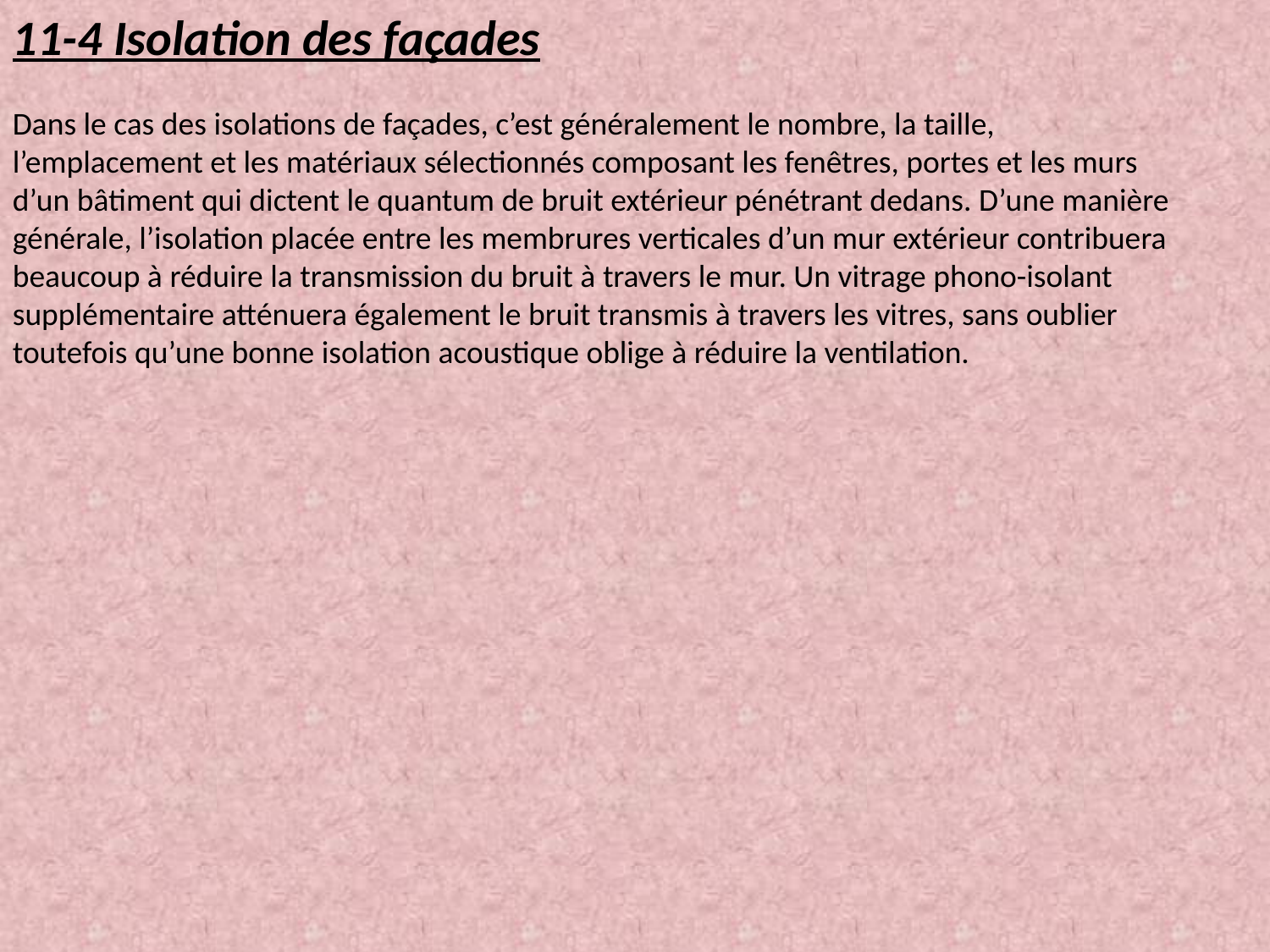

11-4 Isolation des façades

Dans le cas des isolations de façades, c’est généralement le nombre, la taille,
l’emplacement et les matériaux sélectionnés composant les fenêtres, portes et les murs
d’un bâtiment qui dictent le quantum de bruit extérieur pénétrant dedans. D’une manière
générale, l’isolation placée entre les membrures verticales d’un mur extérieur contribuera
beaucoup à réduire la transmission du bruit à travers le mur. Un vitrage phono-isolant
supplémentaire atténuera également le bruit transmis à travers les vitres, sans oublier
toutefois qu’une bonne isolation acoustique oblige à réduire la ventilation.